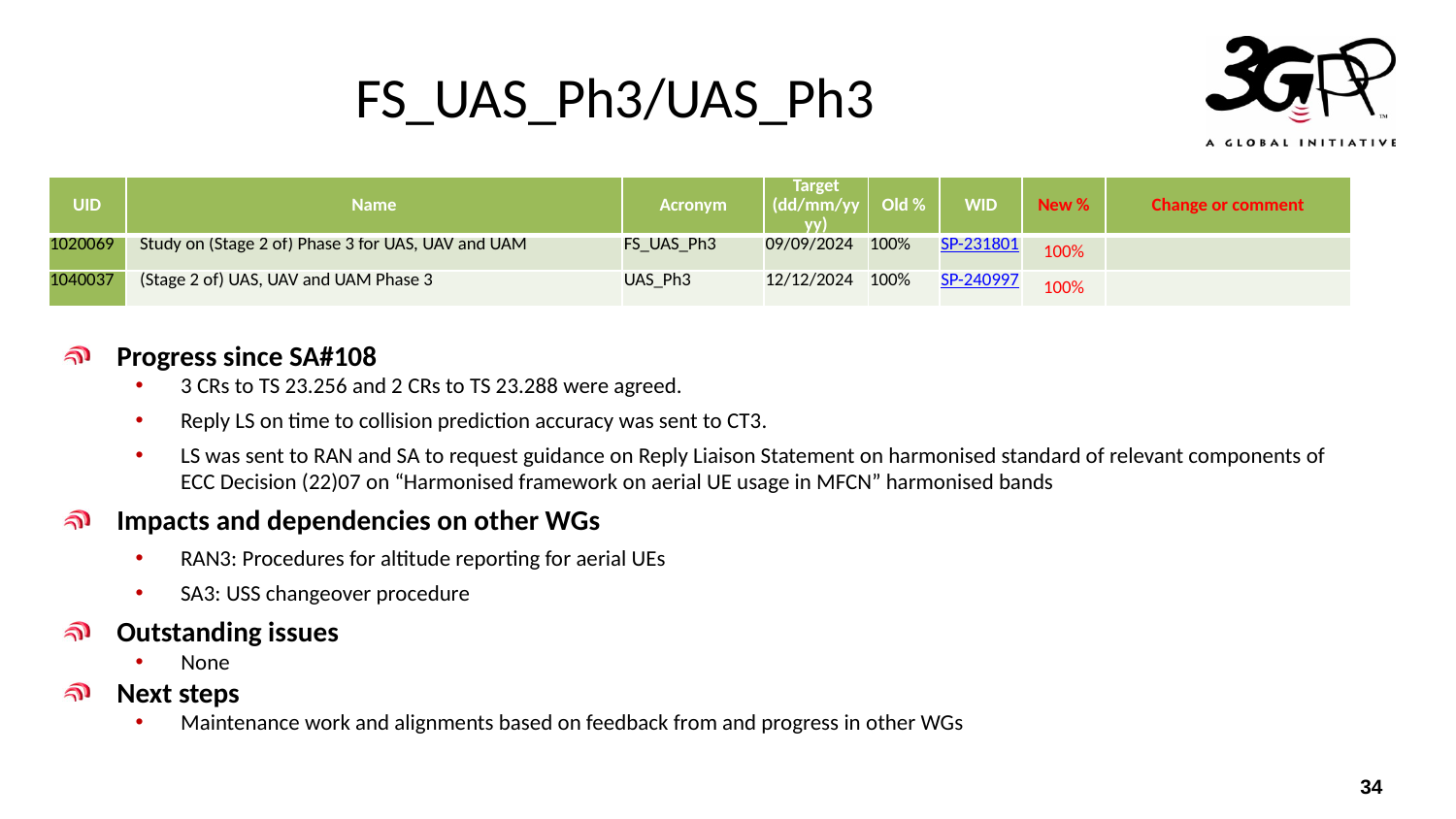

# FS_UAS_Ph3/UAS_Ph3
| UID | Name | Acronym | Target (dd/mm/yyyy) | Old % | WID | New % | Change or comment |
| --- | --- | --- | --- | --- | --- | --- | --- |
| 1020069 | Study on (Stage 2 of) Phase 3 for UAS, UAV and UAM | FS\_UAS\_Ph3 | 09/09/2024 | 100% | SP-231801 | 100% |  |
| 1040037 | (Stage 2 of) UAS, UAV and UAM Phase 3 | UAS\_Ph3 | 12/12/2024 | 100% | SP-240997 | 100% |  |
Progress since SA#108
3 CRs to TS 23.256 and 2 CRs to TS 23.288 were agreed.
Reply LS on time to collision prediction accuracy was sent to CT3.
LS was sent to RAN and SA to request guidance on Reply Liaison Statement on harmonised standard of relevant components of ECC Decision (22)07 on “Harmonised framework on aerial UE usage in MFCN” harmonised bands
Impacts and dependencies on other WGs
RAN3: Procedures for altitude reporting for aerial UEs
SA3: USS changeover procedure
Outstanding issues
None
Next steps
Maintenance work and alignments based on feedback from and progress in other WGs